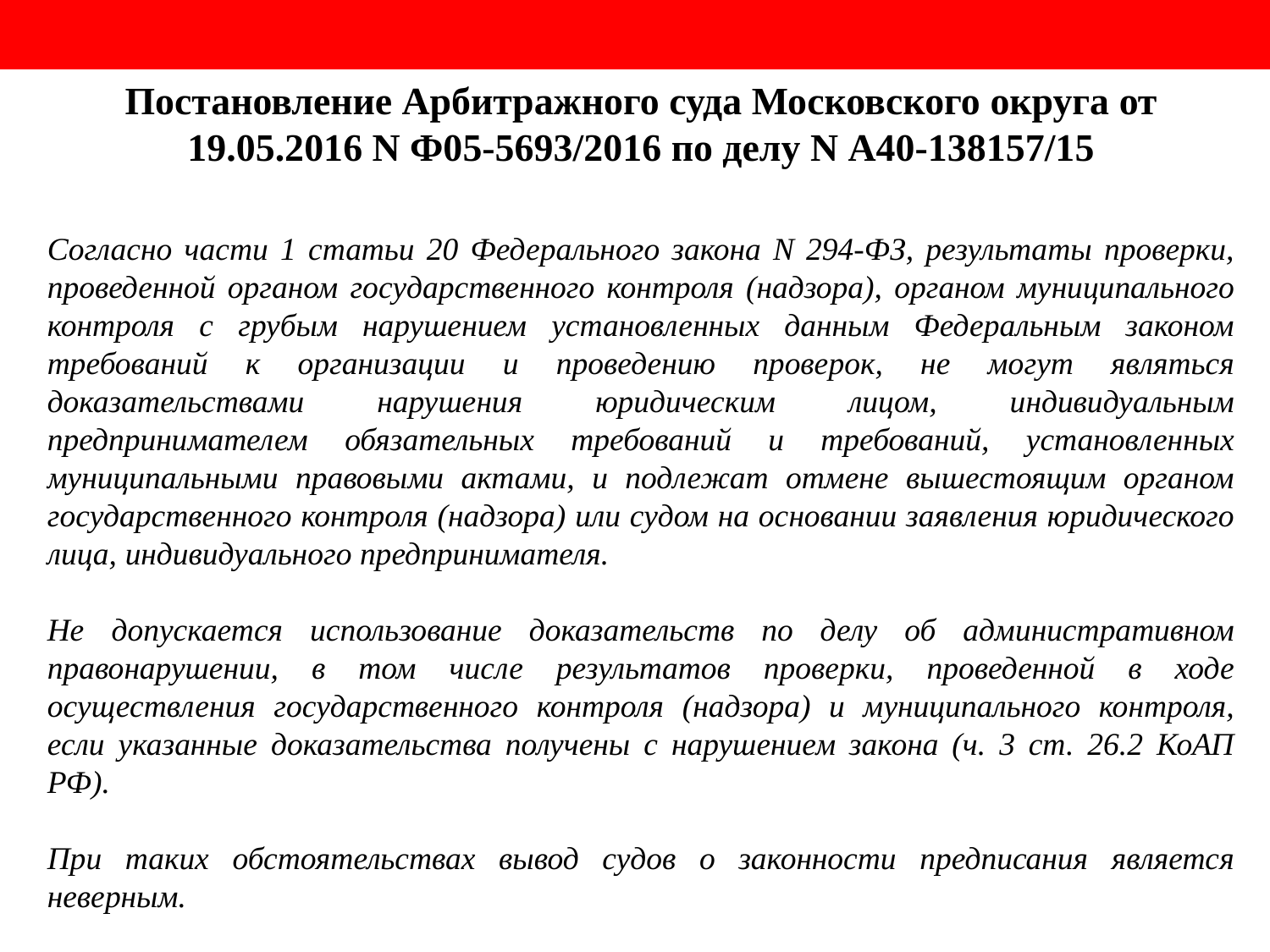

Постановление Арбитражного суда Московского округа от 19.05.2016 N Ф05-5693/2016 по делу N А40-138157/15

Согласно части 1 статьи 20 Федерального закона N 294-ФЗ, результаты проверки, проведенной органом государственного контроля (надзора), органом муниципального контроля с грубым нарушением установленных данным Федеральным законом требований к организации и проведению проверок, не могут являться доказательствами нарушения юридическим лицом, индивидуальным предпринимателем обязательных требований и требований, установленных муниципальными правовыми актами, и подлежат отмене вышестоящим органом государственного контроля (надзора) или судом на основании заявления юридического лица, индивидуального предпринимателя.

Не допускается использование доказательств по делу об административном правонарушении, в том числе результатов проверки, проведенной в ходе осуществления государственного контроля (надзора) и муниципального контроля, если указанные доказательства получены с нарушением закона (ч. 3 ст. 26.2 КоАП РФ).

При таких обстоятельствах вывод судов о законности предписания является неверным.